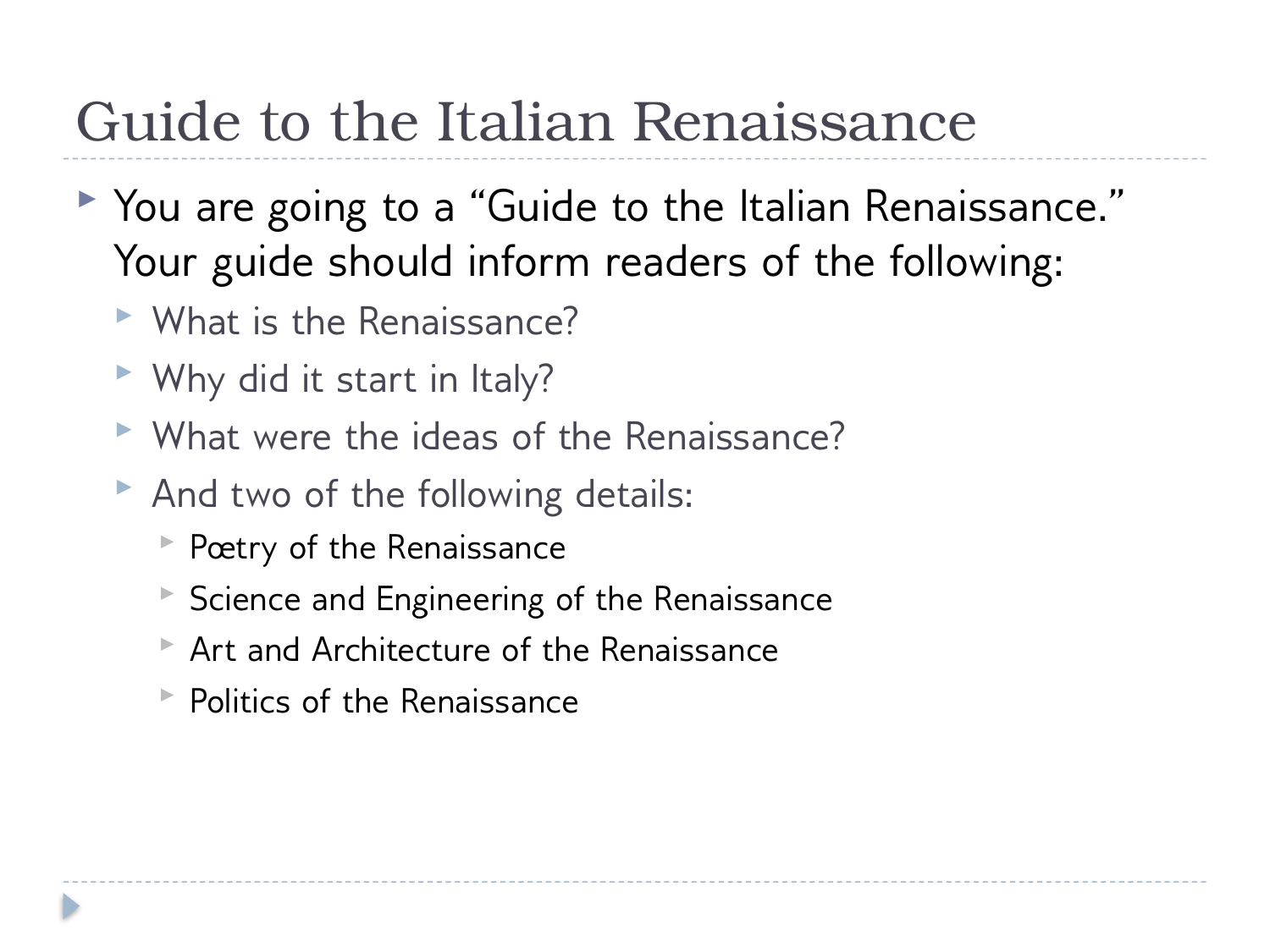

# Guide to the Italian Renaissance
You are going to a “Guide to the Italian Renaissance.”  Your guide should inform readers of the following:
What is the Renaissance?
Why did it start in Italy?
What were the ideas of the Renaissance?
And two of the following details:
Poetry of the Renaissance
Science and Engineering of the Renaissance
Art and Architecture of the Renaissance
Politics of the Renaissance